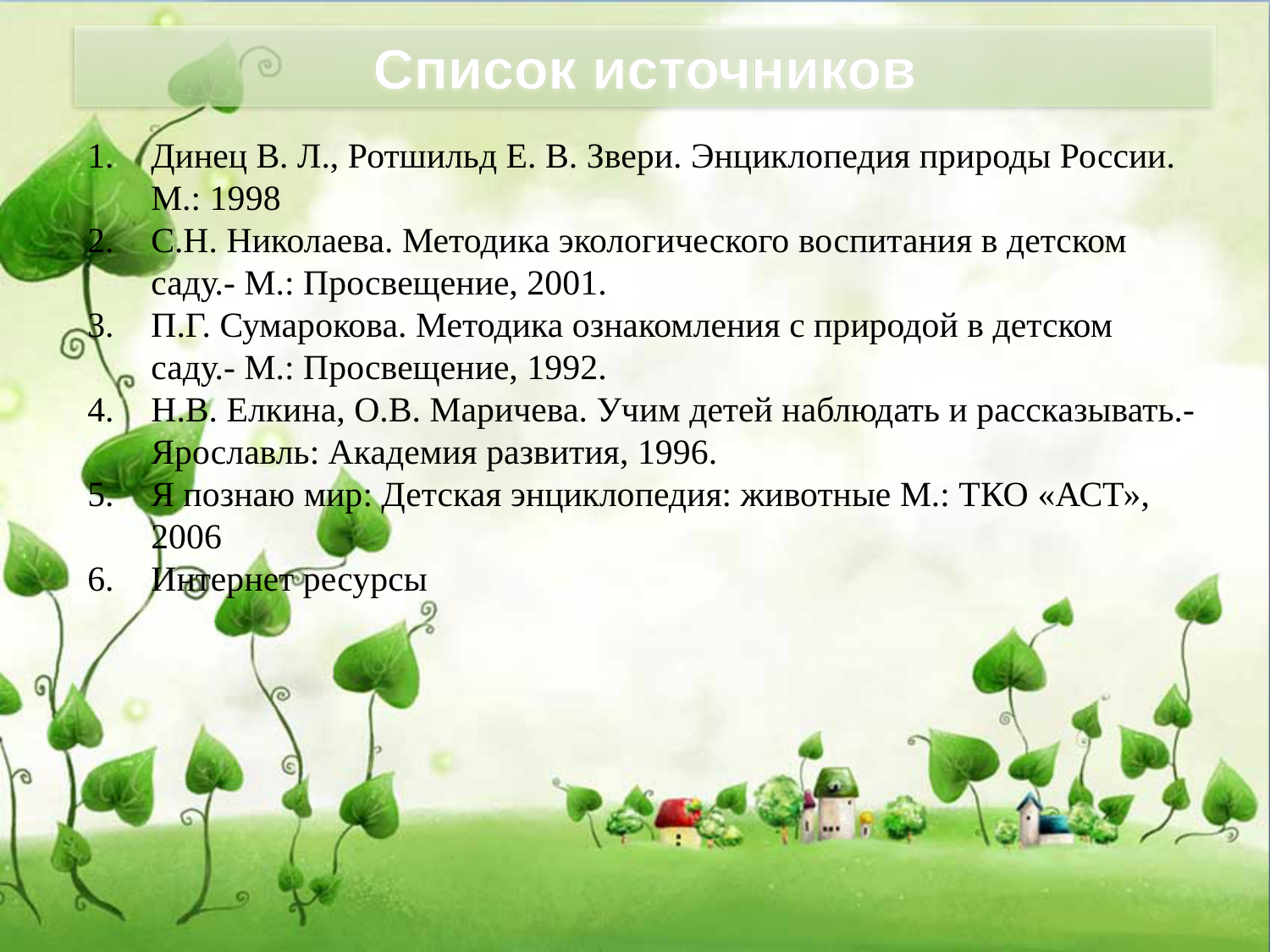

Список источников
Динец В. Л., Ротшильд Е. В. Звери. Энциклопедия природы России. М.: 1998
С.Н. Николаева. Методика экологического воспитания в детском саду.- М.: Просвещение, 2001.
П.Г. Сумарокова. Методика ознакомления с природой в детском саду.- М.: Просвещение, 1992.
Н.В. Елкина, О.В. Маричева. Учим детей наблюдать и рассказывать.- Ярославль: Академия развития, 1996.
Я познаю мир: Детская энциклопедия: животные М.: ТКО «АСТ», 2006
Интернет ресурсы